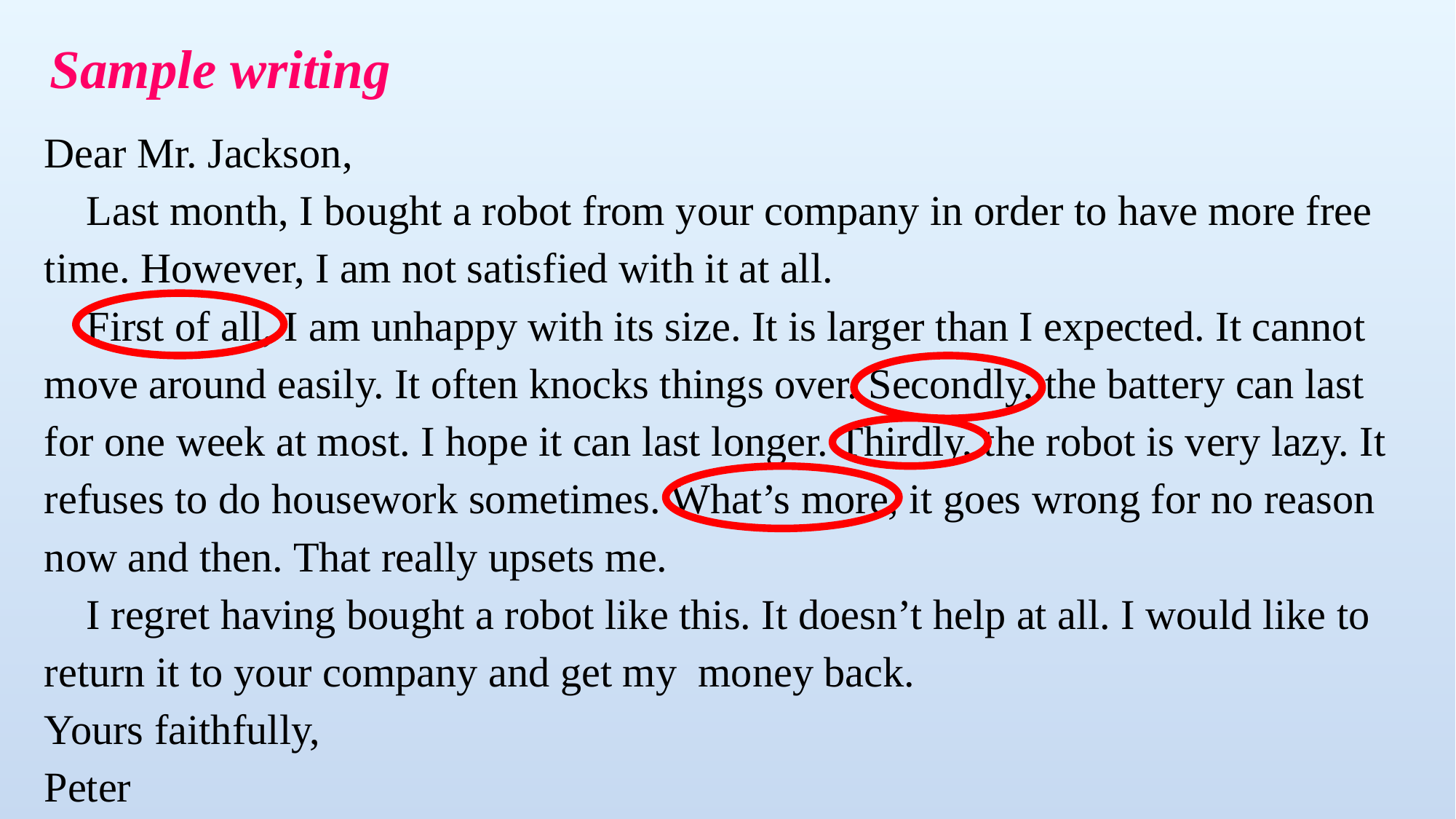

Sample writing
Dear Mr. Jackson,
    Last month, I bought a robot from your company in order to have more free time. However, I am not satisfied with it at all.
    First of all, I am unhappy with its size. It is larger than I expected. It cannot move around easily. It often knocks things over. Secondly, the battery can last for one week at most. I hope it can last longer. Thirdly, the robot is very lazy. It refuses to do housework sometimes. What’s more, it goes wrong for no reason now and then. That really upsets me.
    I regret having bought a robot like this. It doesn’t help at all. I would like to return it to your company and get my  money back.
Yours faithfully,
Peter